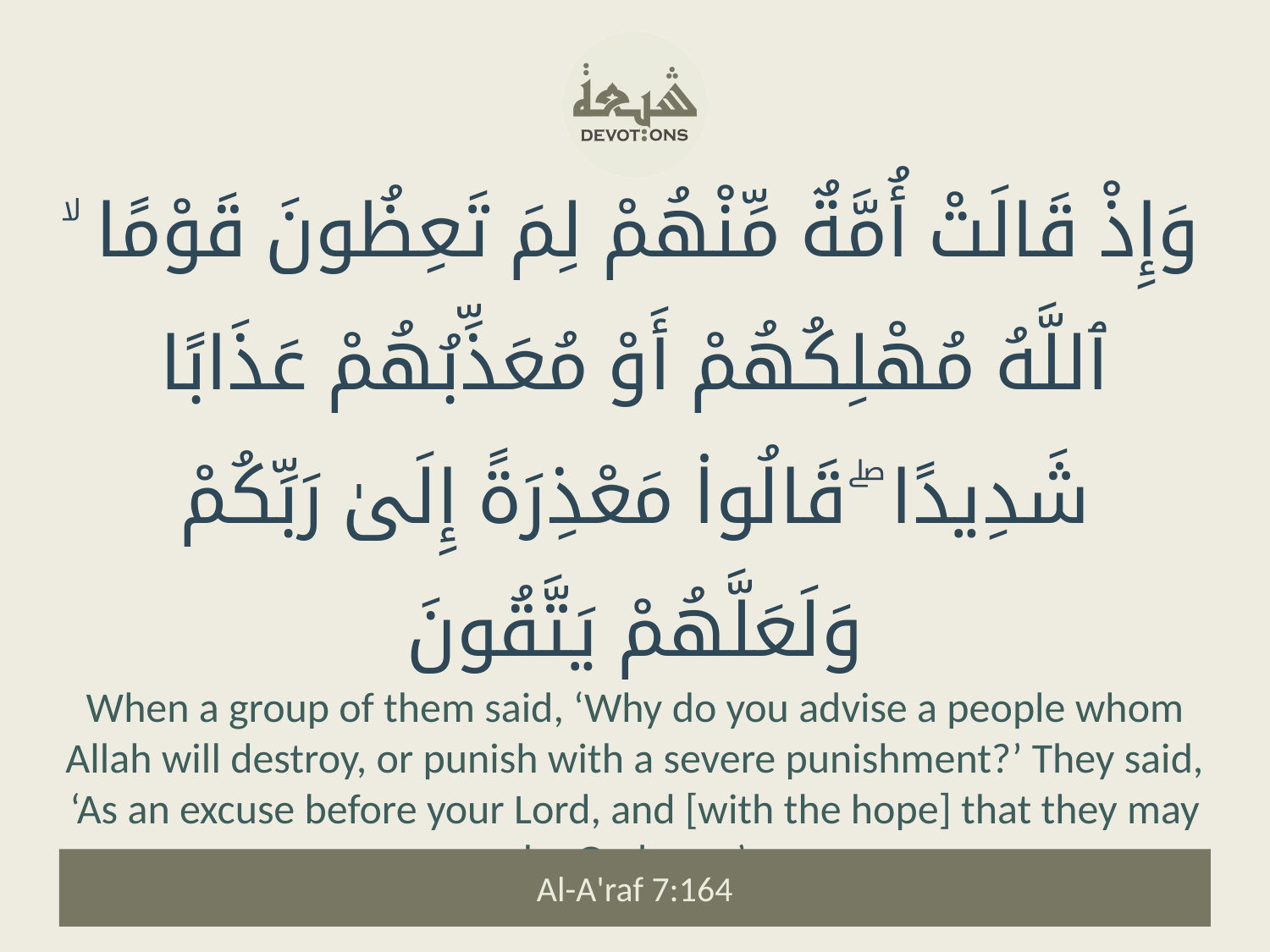

وَإِذْ قَالَتْ أُمَّةٌ مِّنْهُمْ لِمَ تَعِظُونَ قَوْمًا ۙ ٱللَّهُ مُهْلِكُهُمْ أَوْ مُعَذِّبُهُمْ عَذَابًا شَدِيدًا ۖ قَالُوا۟ مَعْذِرَةً إِلَىٰ رَبِّكُمْ وَلَعَلَّهُمْ يَتَّقُونَ
When a group of them said, ‘Why do you advise a people whom Allah will destroy, or punish with a severe punishment?’ They said, ‘As an excuse before your Lord, and [with the hope] that they may be Godwary.’
Al-A'raf 7:164